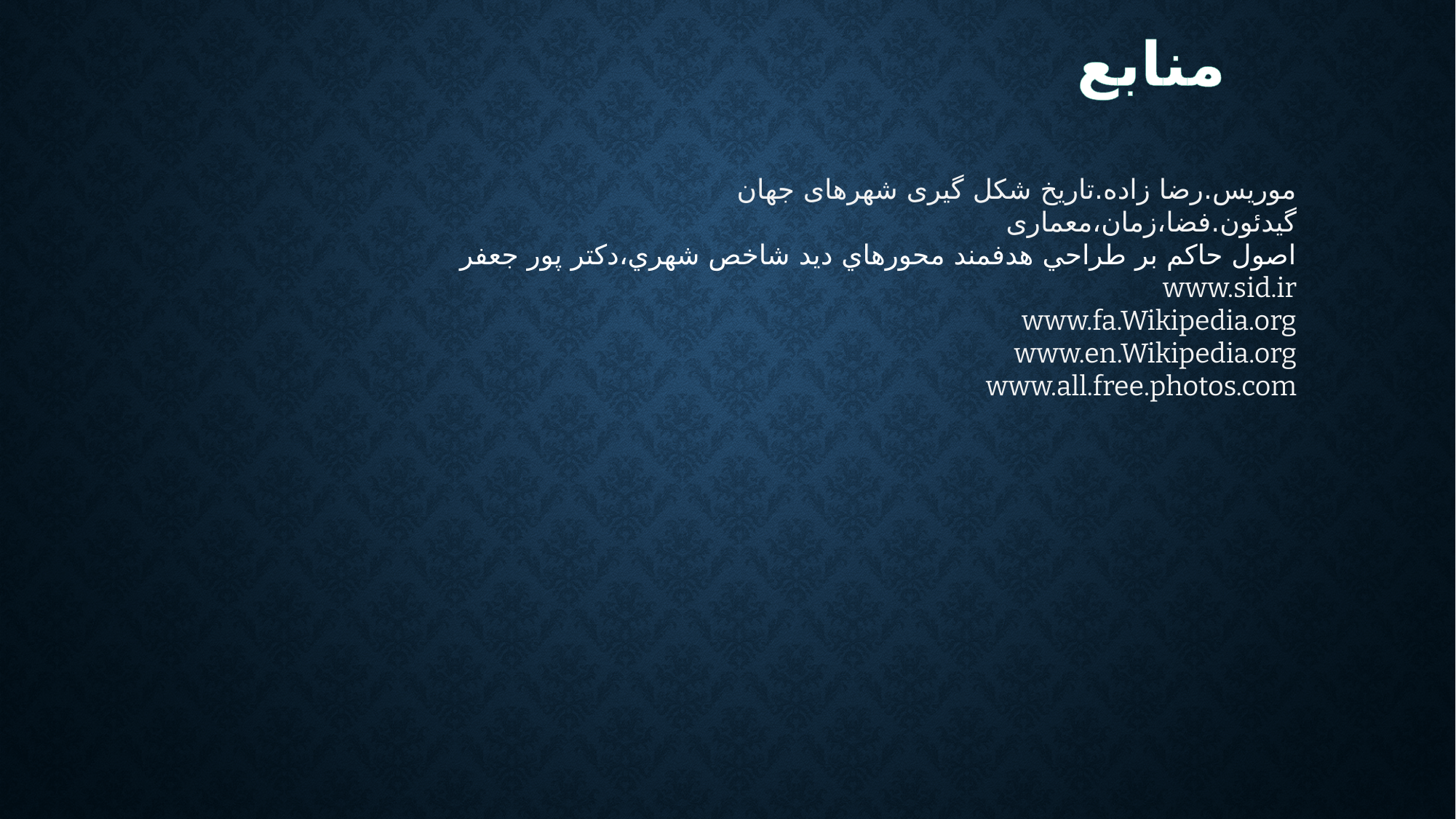

منابع
موریس.رضا زاده.تاریخ شکل گیری شهرهای جهان
گیدئون.فضا،زمان،معماری
اصول حاكم بر طراحي هدفمند محورهاي ديد شاخص شهري،دکتر پور جعفر
www.sid.ir
www.fa.Wikipedia.org
www.en.Wikipedia.org
www.all.free.photos.com